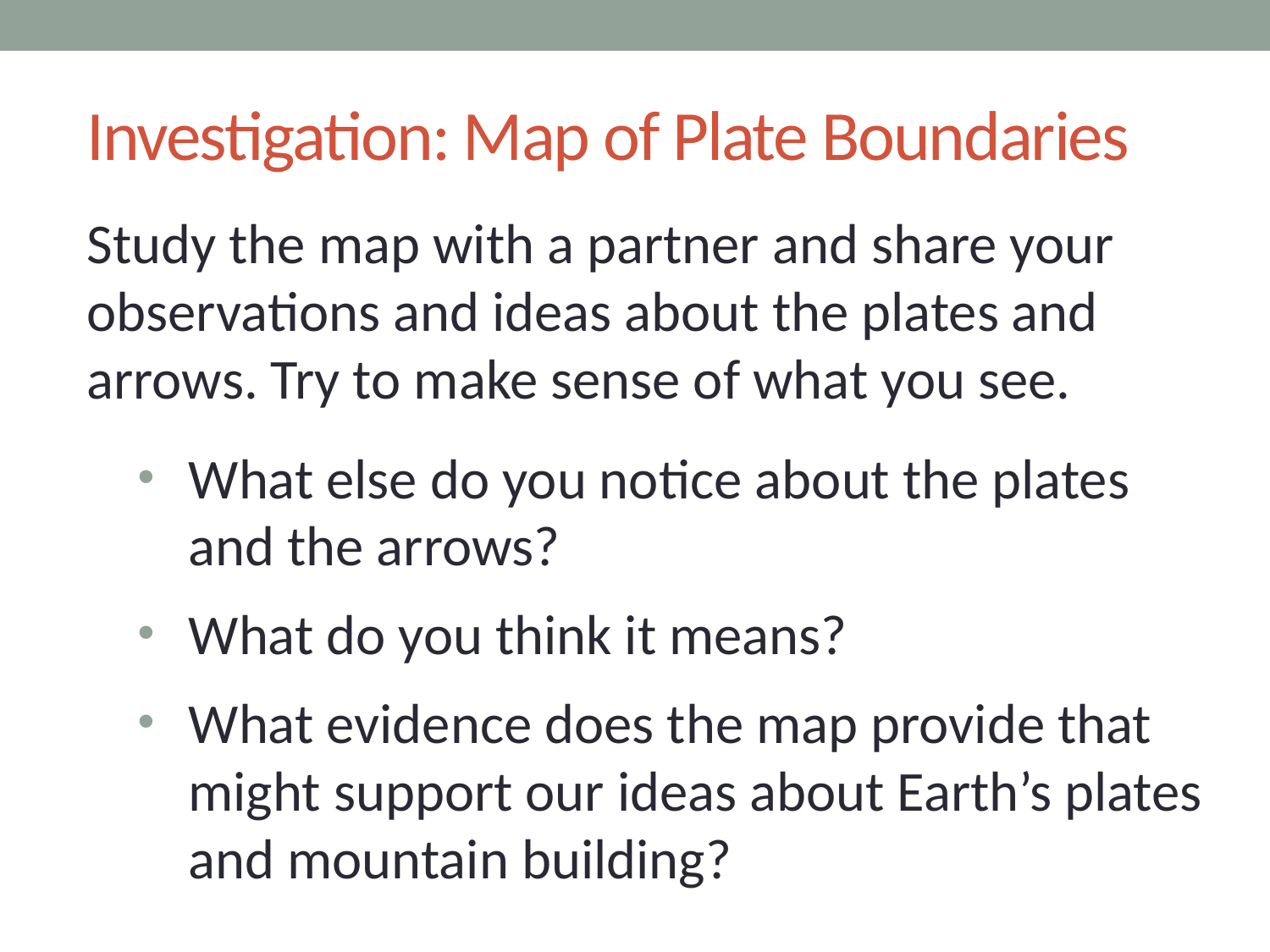

# Investigation: Map of Plate Boundaries
Study the map with a partner and share your observations and ideas about the plates and arrows. Try to make sense of what you see.
What else do you notice about the plates and the arrows?
What do you think it means?
What evidence does the map provide that might support our ideas about Earth’s plates and mountain building?